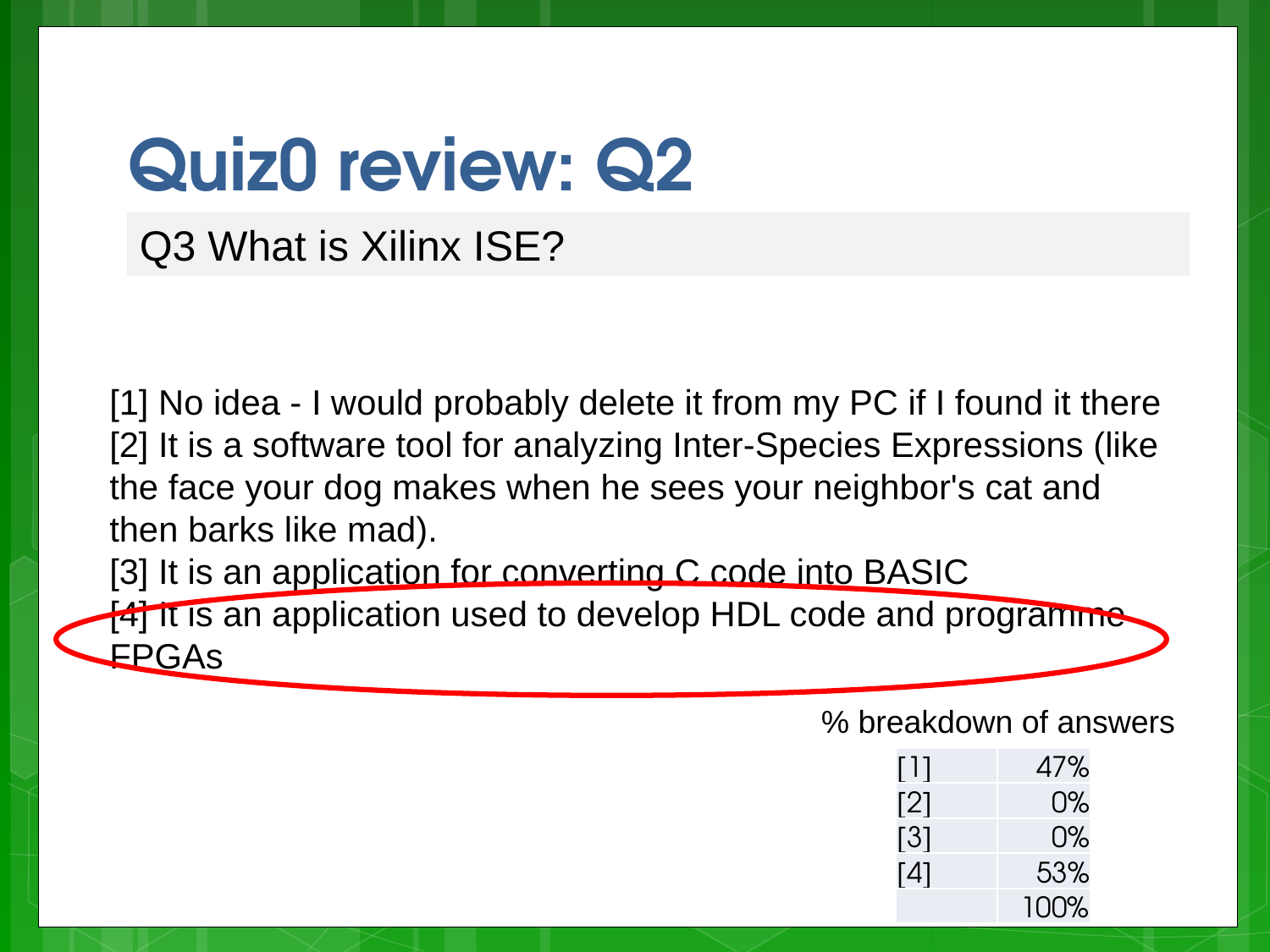

# Quiz0 review: Q2
Q3 What is Xilinx ISE?
[1] No idea - I would probably delete it from my PC if I found it there
[2] It is a software tool for analyzing Inter-Species Expressions (like the face your dog makes when he sees your neighbor's cat and then barks like mad).
[3] It is an application for converting C code into BASIC
[4] It is an application used to develop HDL code and programme FPGAs

% breakdown of answers
| [1] | 47% |
| --- | --- |
| [2] | 0% |
| [3] | 0% |
| [4] | 53% |
|  | 100% |